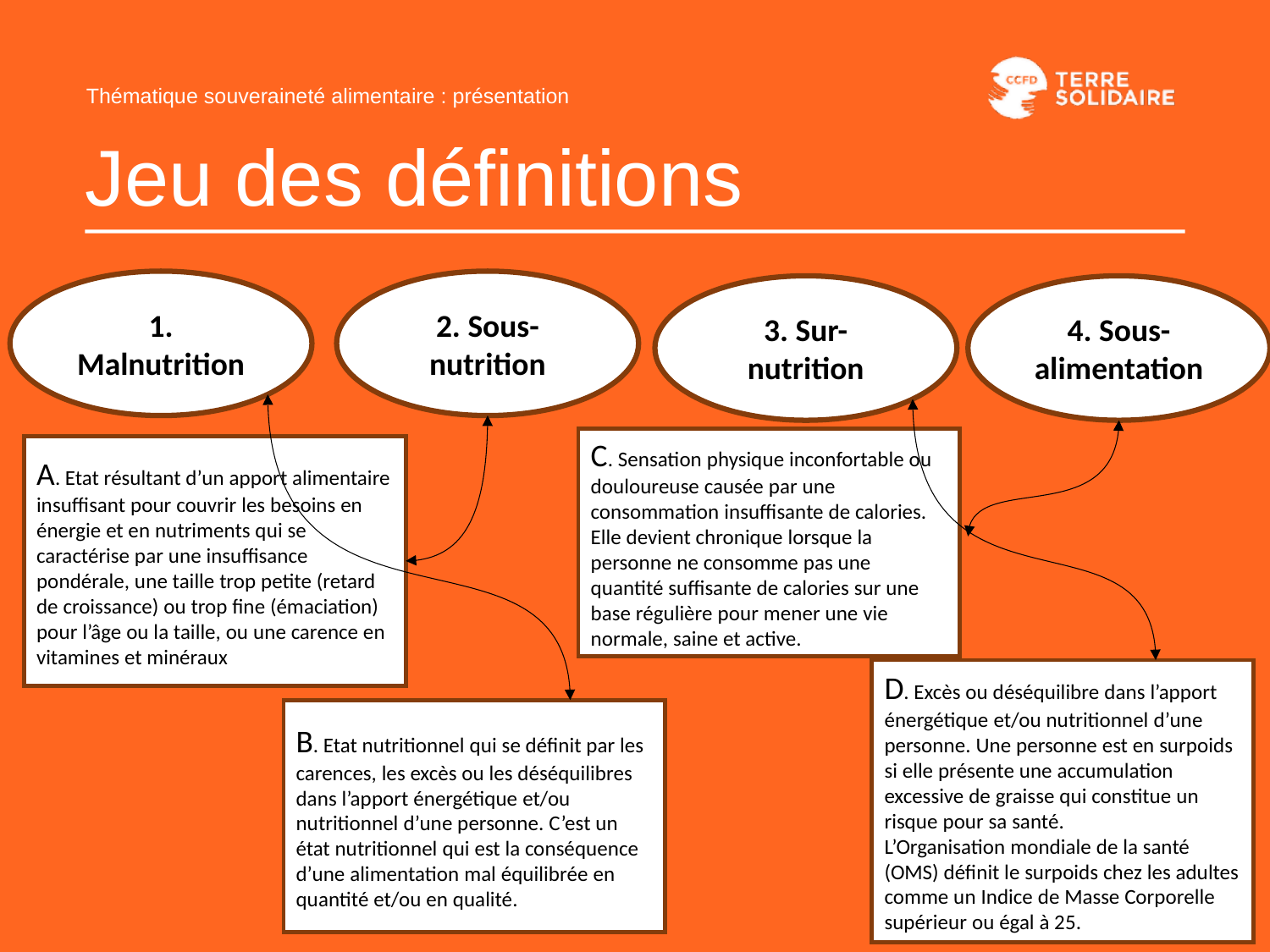

Thématique souveraineté alimentaire : présentation
Jeu des définitions

1. Malnutrition
2. Sous-nutrition
3. Sur-nutrition
4. Sous-alimentation
C. Sensation physique inconfortable ou douloureuse causée par une consommation insuffisante de calories. Elle devient chronique lorsque la personne ne consomme pas une quantité suffisante de calories sur une base régulière pour mener une vie normale, saine et active.
A. Etat résultant d’un apport alimentaire insuffisant pour couvrir les besoins en énergie et en nutriments qui se caractérise par une insuffisance pondérale, une taille trop petite (retard de croissance) ou trop fine (émaciation) pour l’âge ou la taille, ou une carence en vitamines et minéraux.

D. Excès ou déséquilibre dans l’apport énergétique et/ou nutritionnel d’une personne. Une personne est en surpoids si elle présente une accumulation excessive de graisse qui constitue un risque pour sa santé. L’Organisation mondiale de la santé (OMS) définit le surpoids chez les adultes comme un Indice de Masse Corporelle supérieur ou égal à 25.
B. Etat nutritionnel qui se définit par les carences, les excès ou les déséquilibres dans l’apport énergétique et/ou nutritionnel d’une personne. C’est un état nutritionnel qui est la conséquence d’une alimentation mal équilibrée en quantité et/ou en qualité.